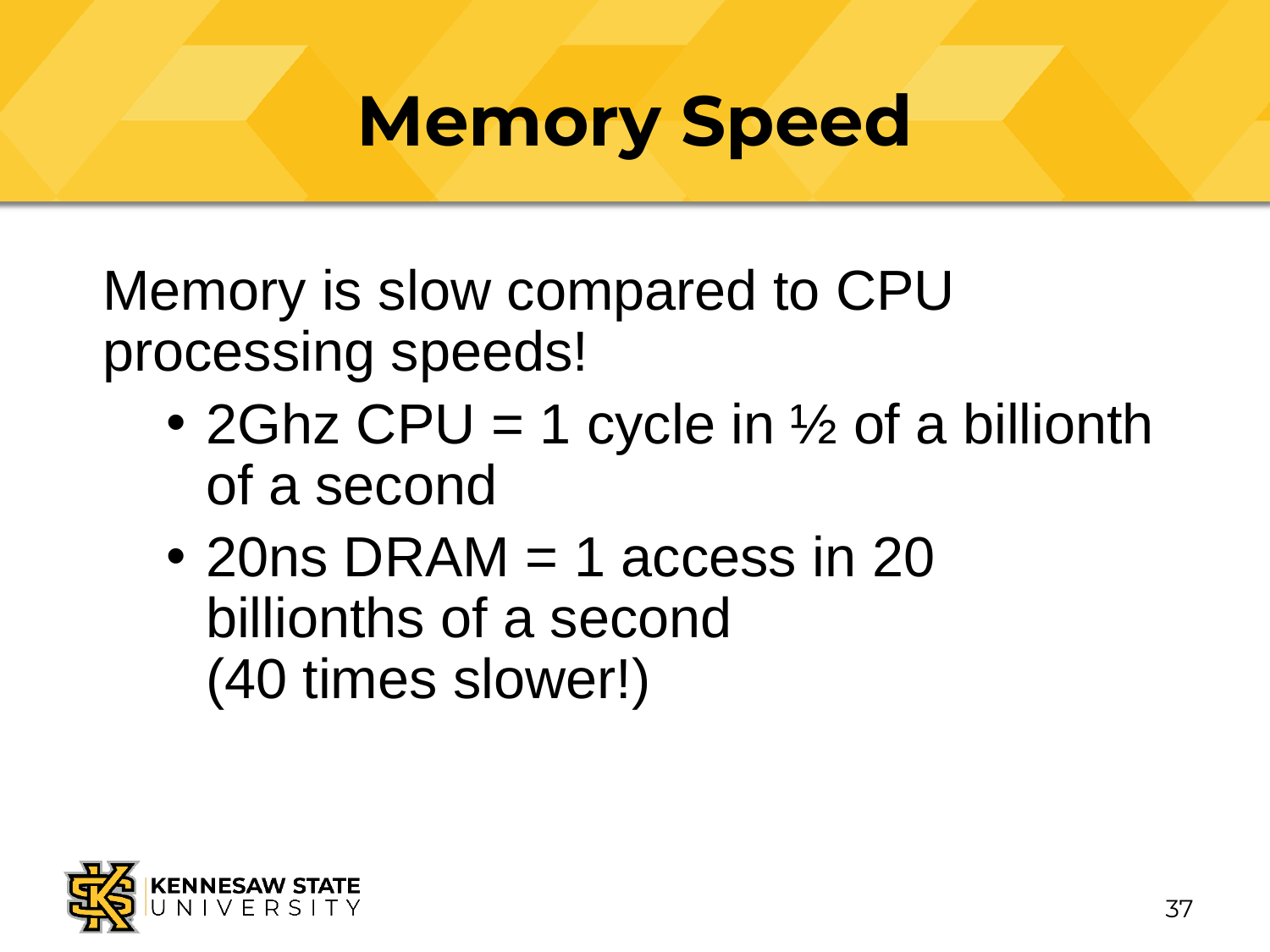

# Memory Speed
Memory is slow compared to CPU processing speeds!
2Ghz CPU = 1 cycle in ½ of a billionth of a second
20ns DRAM = 1 access in 20 billionths of a second
(40 times slower!)
37